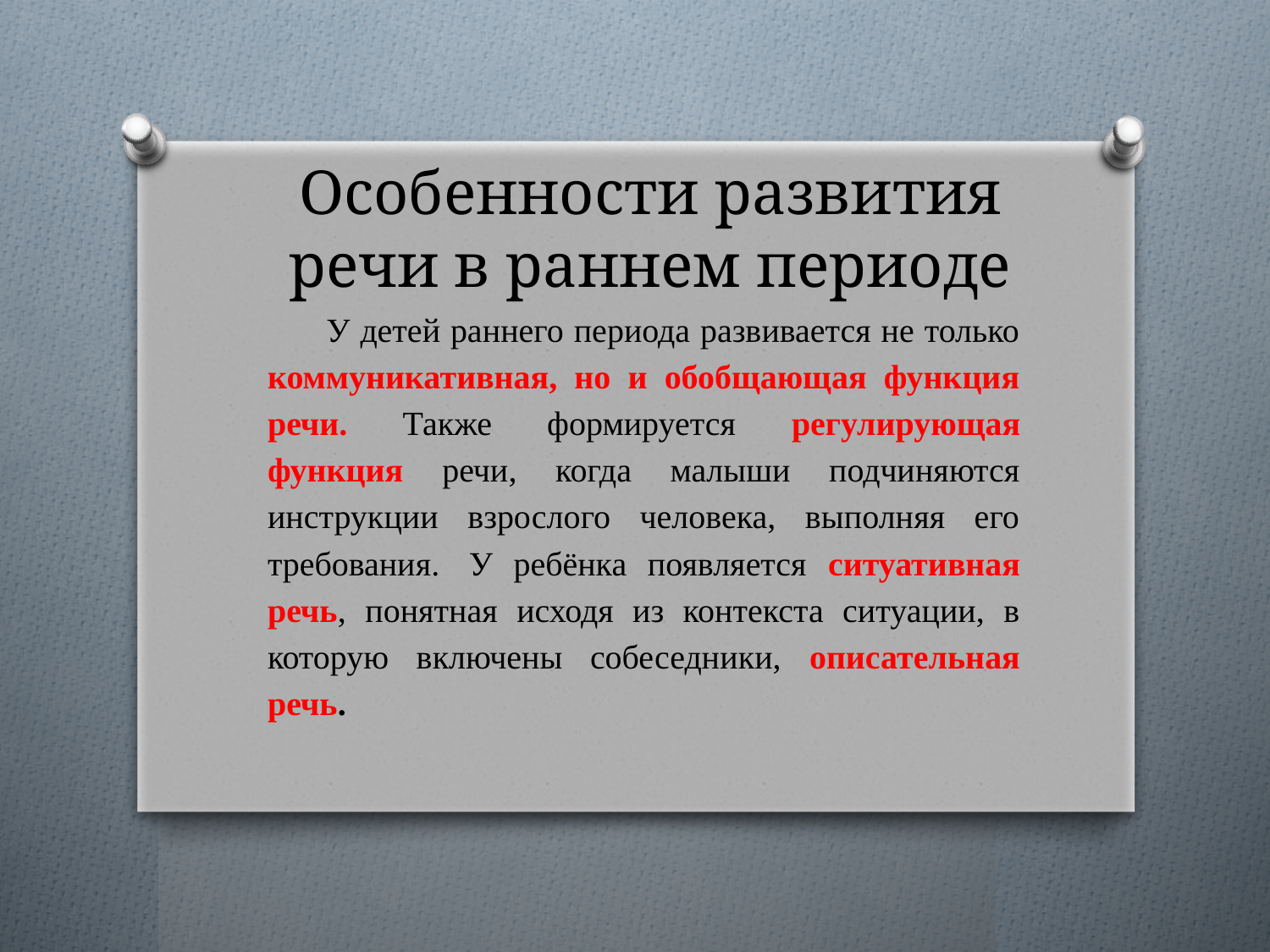

# Особенности развития речи в раннем периоде
У детей раннего периода развивается не только коммуникативная, но и обобщающая функция речи. Также формируется регулирующая функция речи, когда малыши подчиняются инструкции взрослого человека, выполняя его требования.  У ребёнка появляется ситуативная речь, понятная исходя из контекста ситуации, в которую включены собеседники, описательная речь.